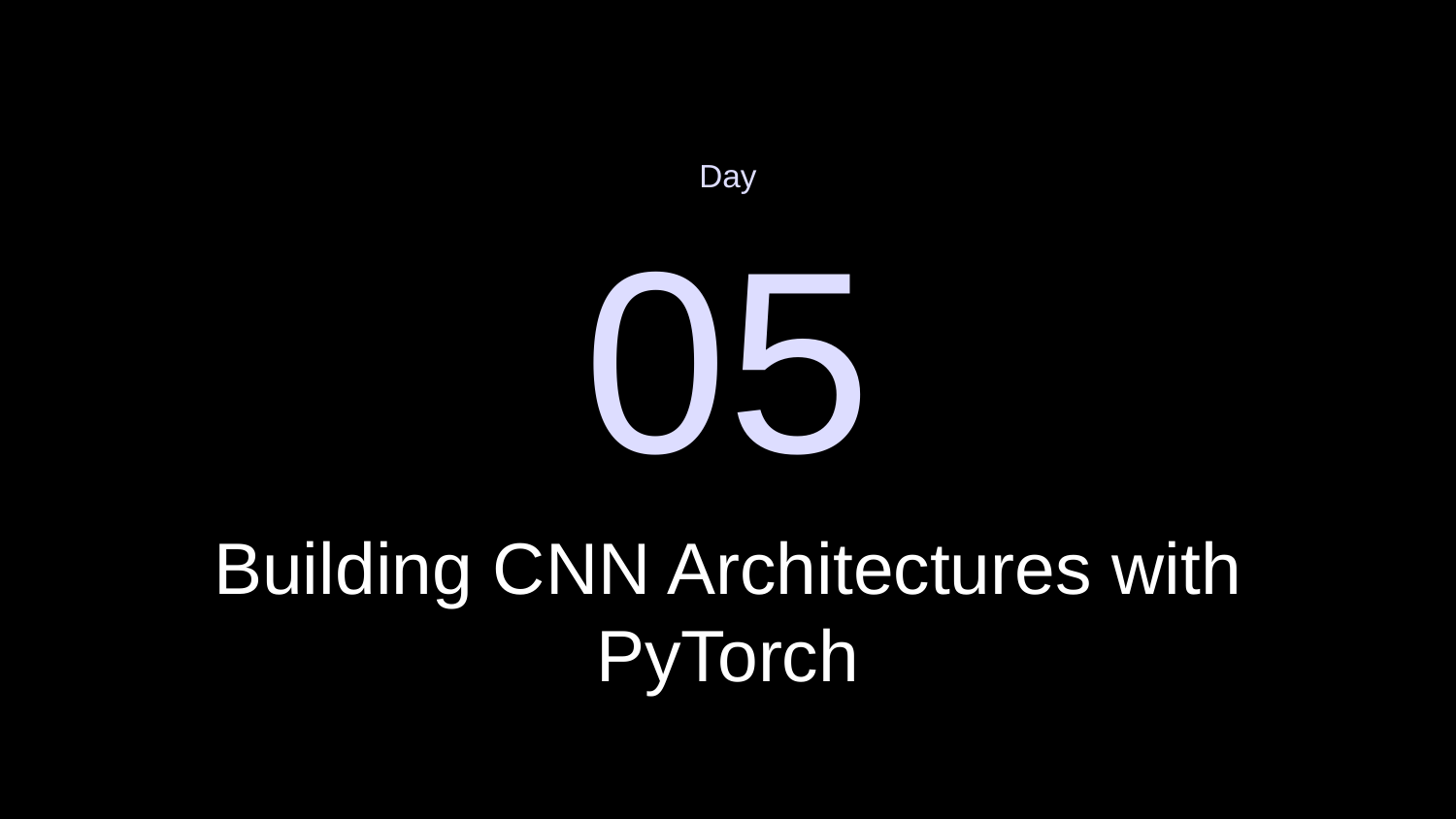

Day
05
# Building CNN Architectures with PyTorch